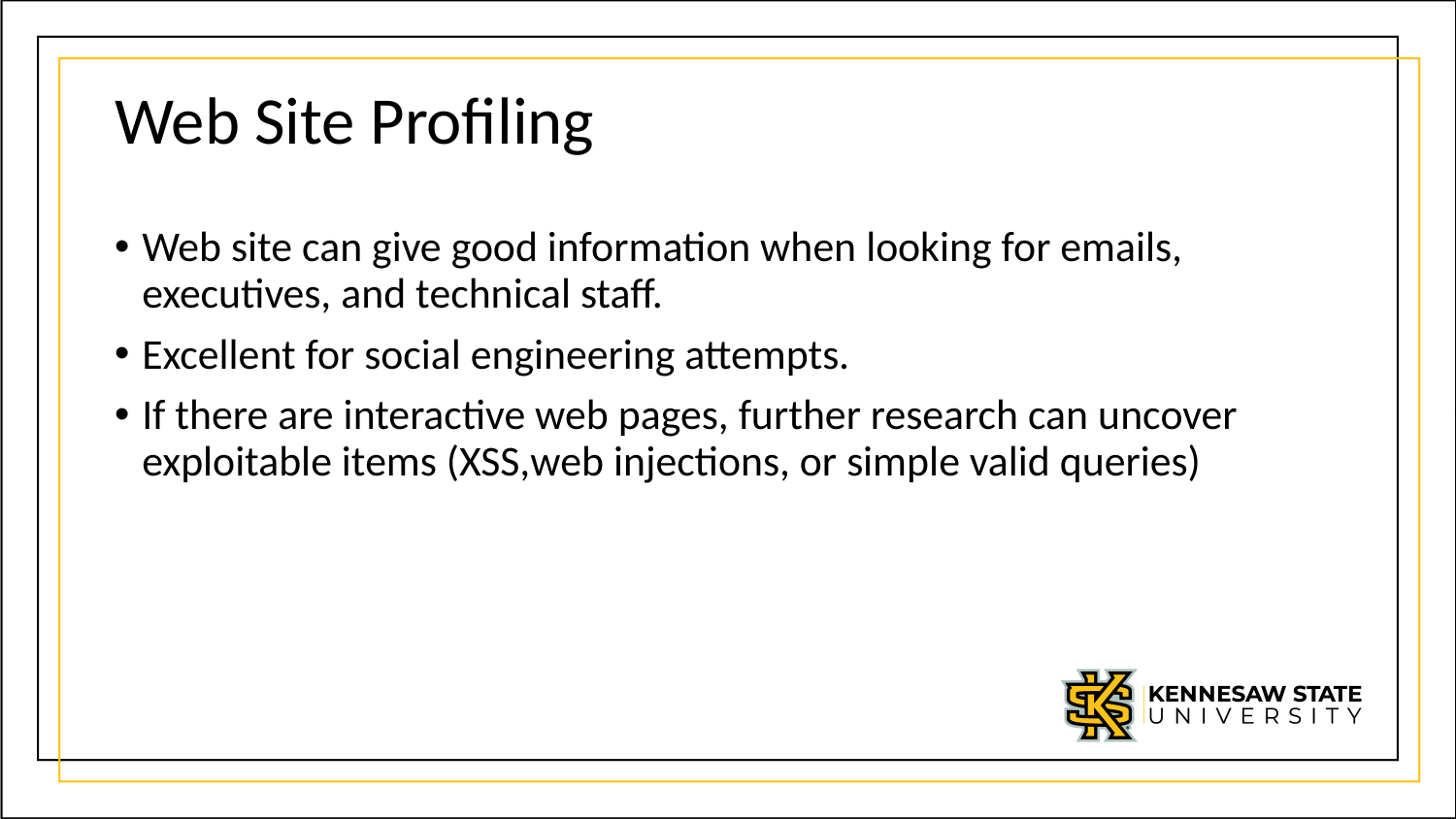

# Web Site Profiling
Web site can give good information when looking for emails, executives, and technical staff.
Excellent for social engineering attempts.
If there are interactive web pages, further research can uncover exploitable items (XSS,web injections, or simple valid queries)